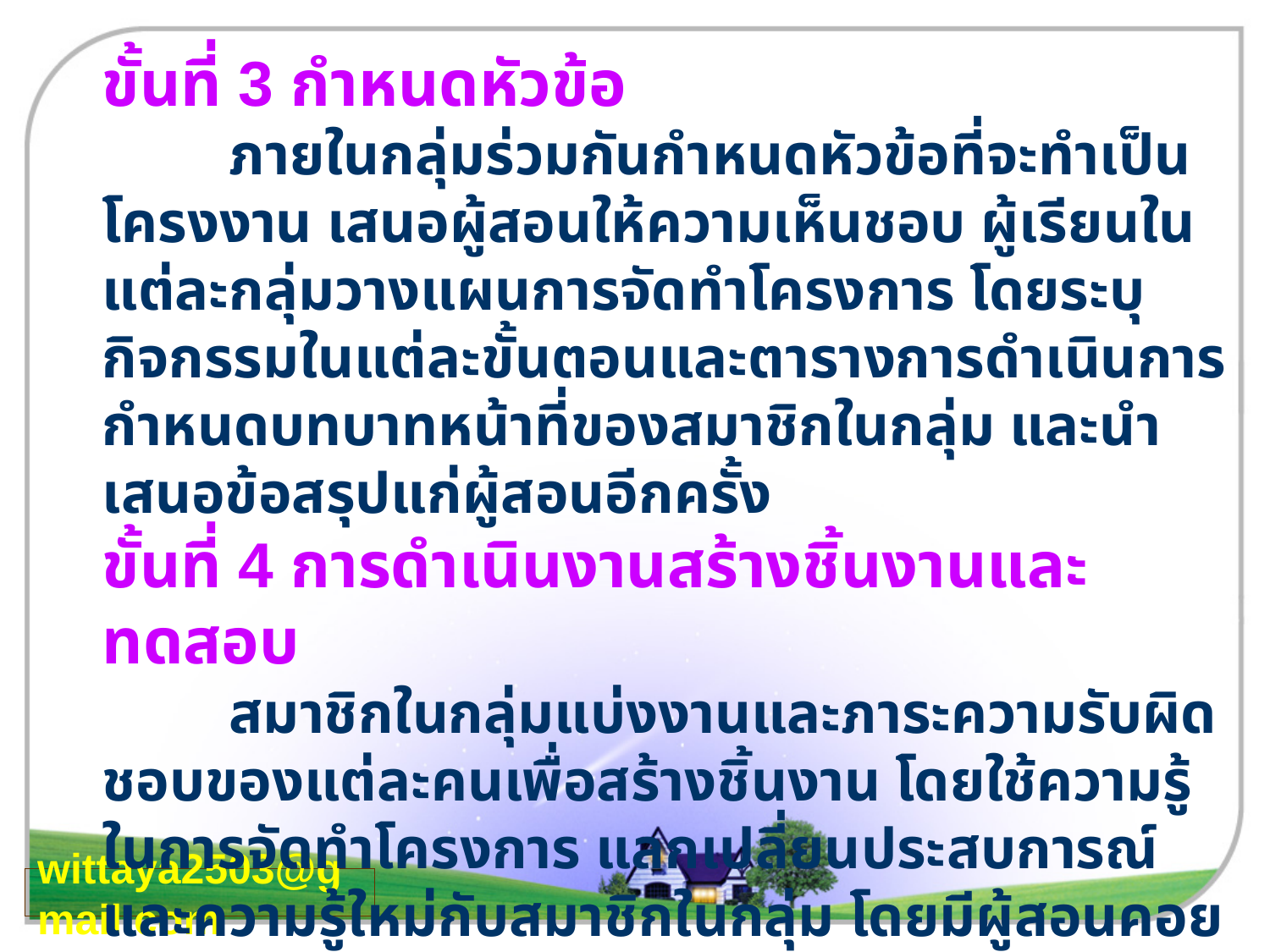

ขั้นที่ 3 กำหนดหัวข้อ
	ภายในกลุ่มร่วมกันกำหนดหัวข้อที่จะทำเป็นโครงงาน เสนอผู้สอนให้ความเห็นชอบ ผู้เรียนในแต่ละกลุ่มวางแผนการจัดทำโครงการ โดยระบุกิจกรรมในแต่ละขั้นตอนและตารางการดำเนินการ กำหนดบทบาทหน้าที่ของสมาชิกในกลุ่ม และนำเสนอข้อสรุปแก่ผู้สอนอีกครั้ง
ขั้นที่ 4 การดำเนินงานสร้างชิ้นงานและทดสอบ
	สมาชิกในกลุ่มแบ่งงานและภาระความรับผิดชอบของแต่ละคนเพื่อสร้างชิ้นงาน โดยใช้ความรู้ในการจัดทำโครงการ แลกเปลี่ยนประสบการณ์และความรู้ใหม่กับสมาชิกในกลุ่ม โดยมีผู้สอนคอยให้คำปรึกษา หลังจากดำเนินการสร้างเสร็จเรียบร้อยแล้ว ต้องมีการทดสอบ เพื่อวัดประสิทธิภาพของงานที่สร้างขึ้นนั้น

wittaya2503@gmail.com
23/06/57
22